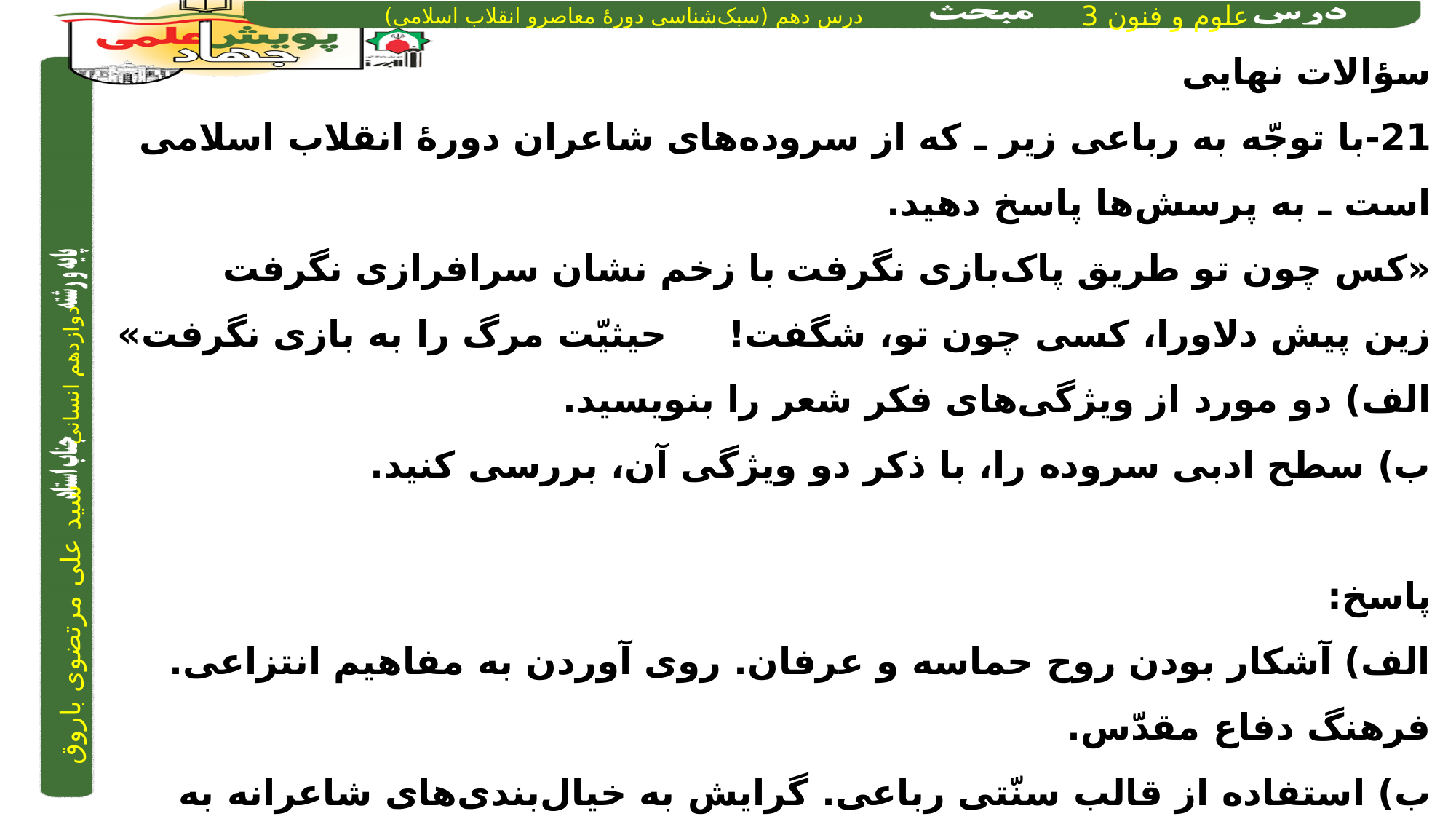

سؤالات نهایی
21-با توجّه به رباعی زیر ـ که از سروده‌های شاعران دورۀ انقلاب اسلامی است ـ به پرسش‌ها پاسخ دهید.
«کس چون تو طریق پاک‌بازی نگرفت		با زخم نشان سرافرازی نگرفت
زین پیش دلاورا، کسی چون تو، شگفت!	 	حیثیّت مرگ را به بازی نگرفت»
الف) دو مورد از ویژگی‌های فکر شعر را بنویسید.
ب) سطح ادبی سروده را، با ذکر دو ویژگی آن، بررسی کنید.

پاسخ:
الف) آشکار بودن روح حماسه و عرفان. روی آوردن به مفاهیم انتزاعی. فرهنگ دفاع مقدّس.
ب) استفاده از قالب سنّتی رباعی. گرایش به خیال‌بندی‌های شاعرانه به سبک بیدل و صائب. کاربرد آرایه‌های ادبی نظیر «تشخیص (حیثیت داشتن مرگ)، مراعات نظیر (زخم و مرگ) و اغراق (حیثیت مرگ را به بازی گرفتن)».